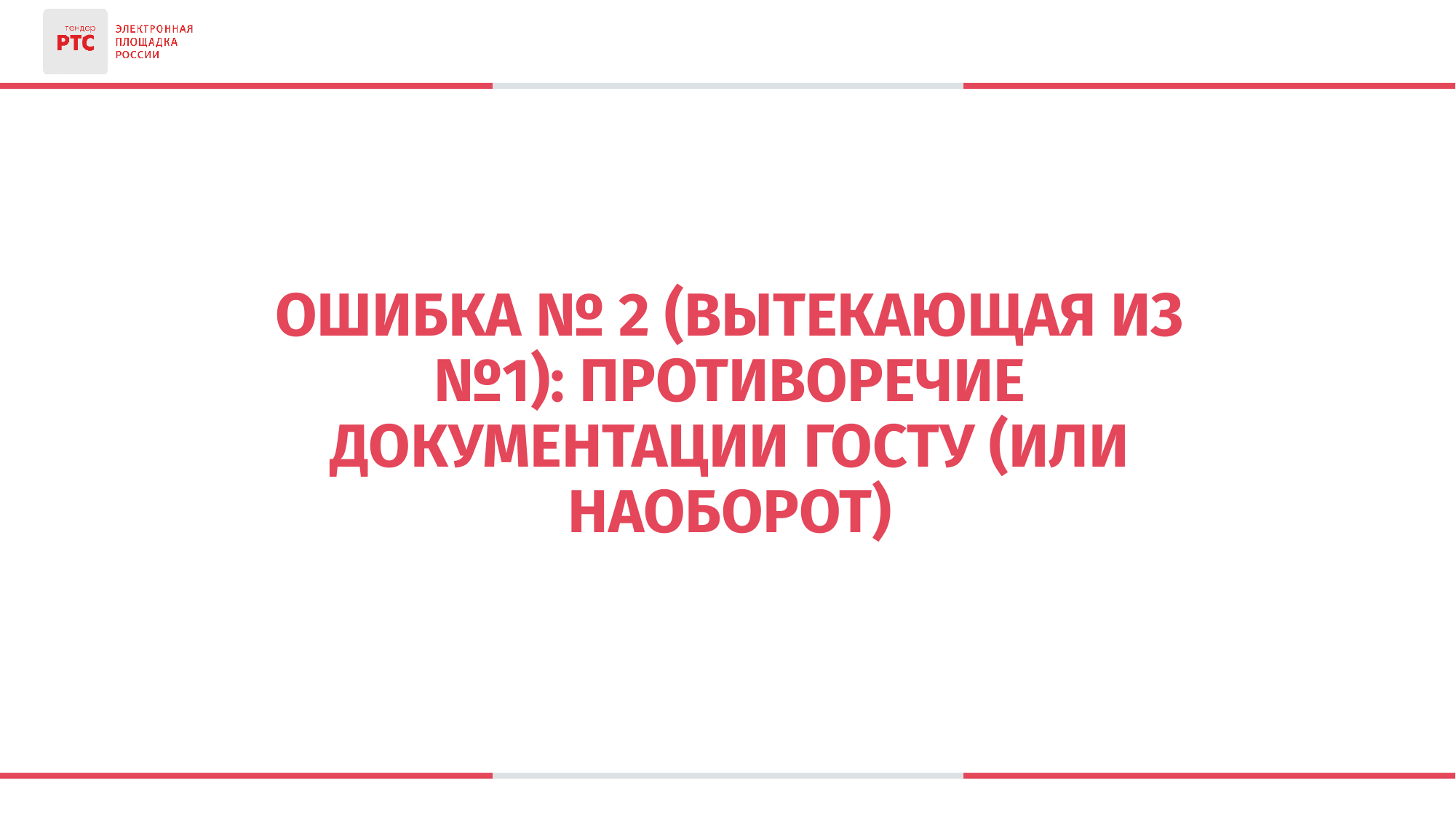

Ошибка № 2 (вытекающая из №1): противоречие документации госту (или наоборот)